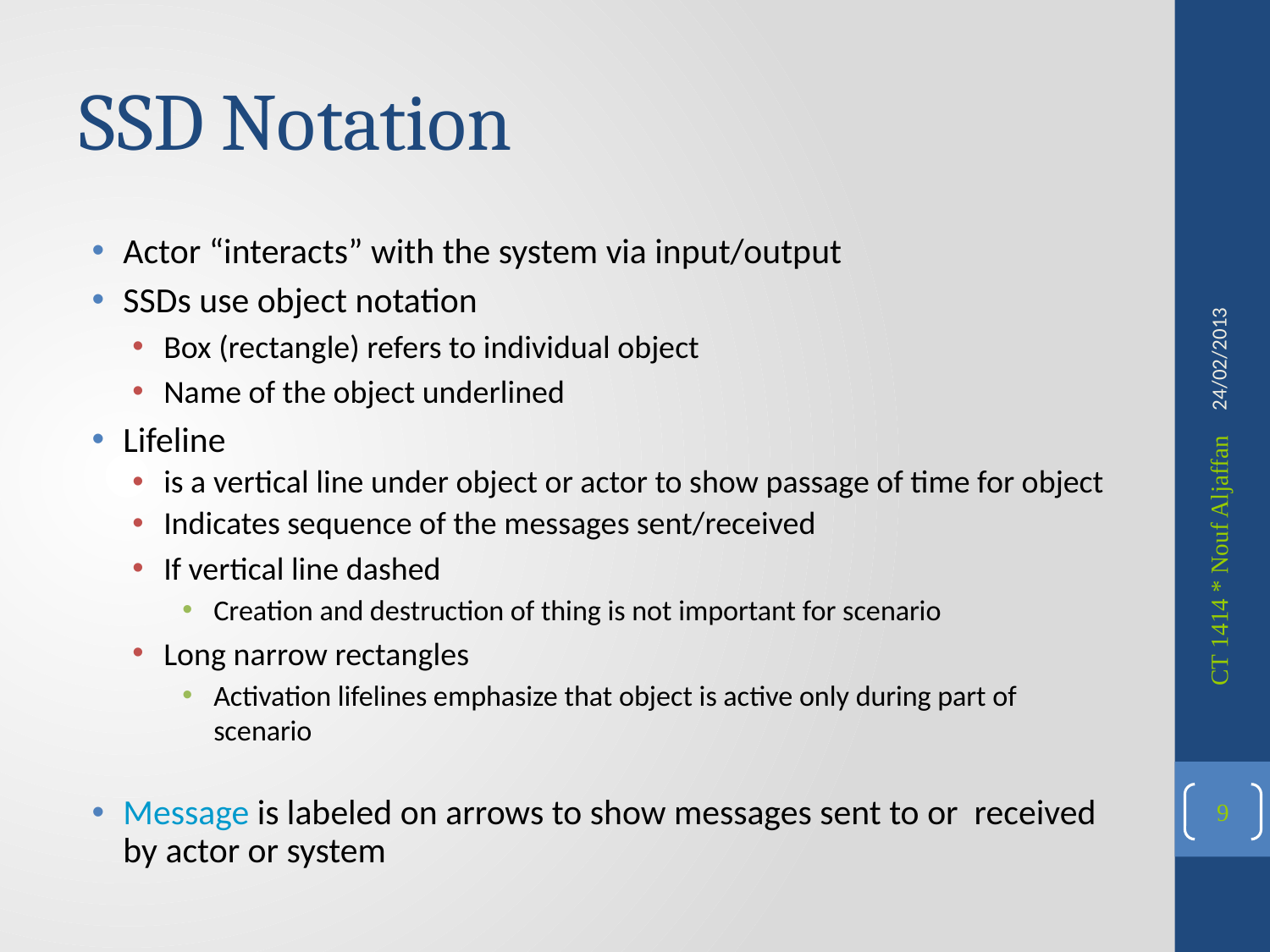

# SSD Notation
Actor “interacts” with the system via input/output
SSDs use object notation
Box (rectangle) refers to individual object
Name of the object underlined
Lifeline
is a vertical line under object or actor to show passage of time for object
Indicates sequence of the messages sent/received
If vertical line dashed
Creation and destruction of thing is not important for scenario
Long narrow rectangles
Activation lifelines emphasize that object is active only during part of scenario

Message is labeled on arrows to show messages sent to or  received by actor or system

24/02/2013
CT 1414 * Nouf Aljaffan
9